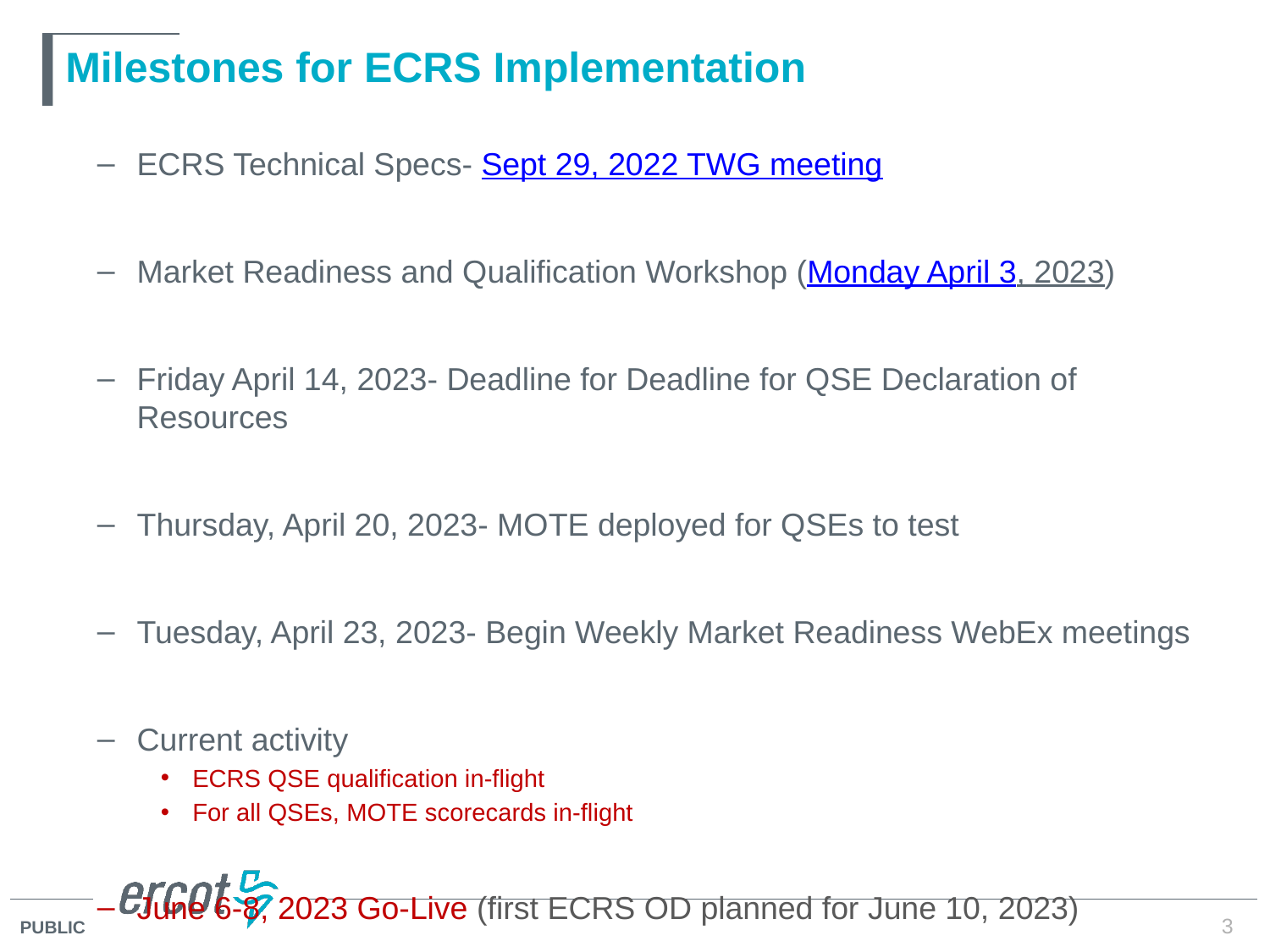

# Milestones for ECRS Implementation
ECRS Technical Specs- Sept 29, 2022 TWG meeting

Market Readiness and Qualification Workshop (Monday April 3, 2023)

Friday April 14, 2023- Deadline for Deadline for QSE Declaration of Resources

Thursday, April 20, 2023- MOTE deployed for QSEs to test

Tuesday, April 23, 2023- Begin Weekly Market Readiness WebEx meetings

Current activity
ECRS QSE qualification in-flight
For all QSEs, MOTE scorecards in-flight

June 6-8, 2023 Go-Live (first ECRS OD planned for June 10, 2023)

3